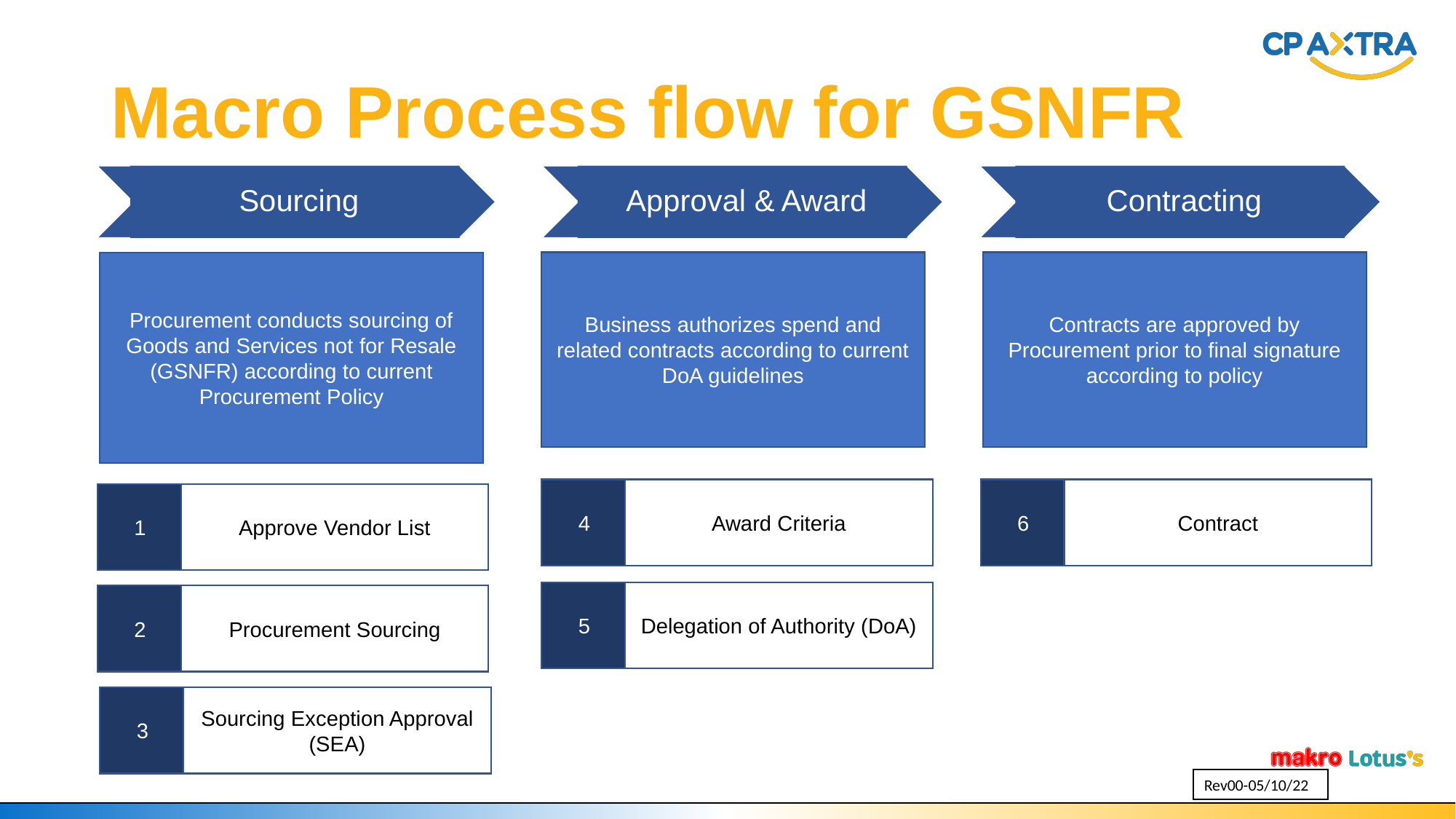

# Macro Process flow for GSNFR

Approval & Award

Sourcing

Contracting
Contracts are approved by Procurement prior to final signature according to policy
Procurement conducts sourcing of Goods and Services not for Resale (GSNFR) according to current Procurement Policy
Business authorizes spend and related contracts according to current DoA guidelines
4
Award Criteria
6
Contract
1
Approve Vendor List
5
Delegation of Authority (DoA)
2
Procurement Sourcing
3
Sourcing Exception Approval (SEA)
Rev00-05/10/22